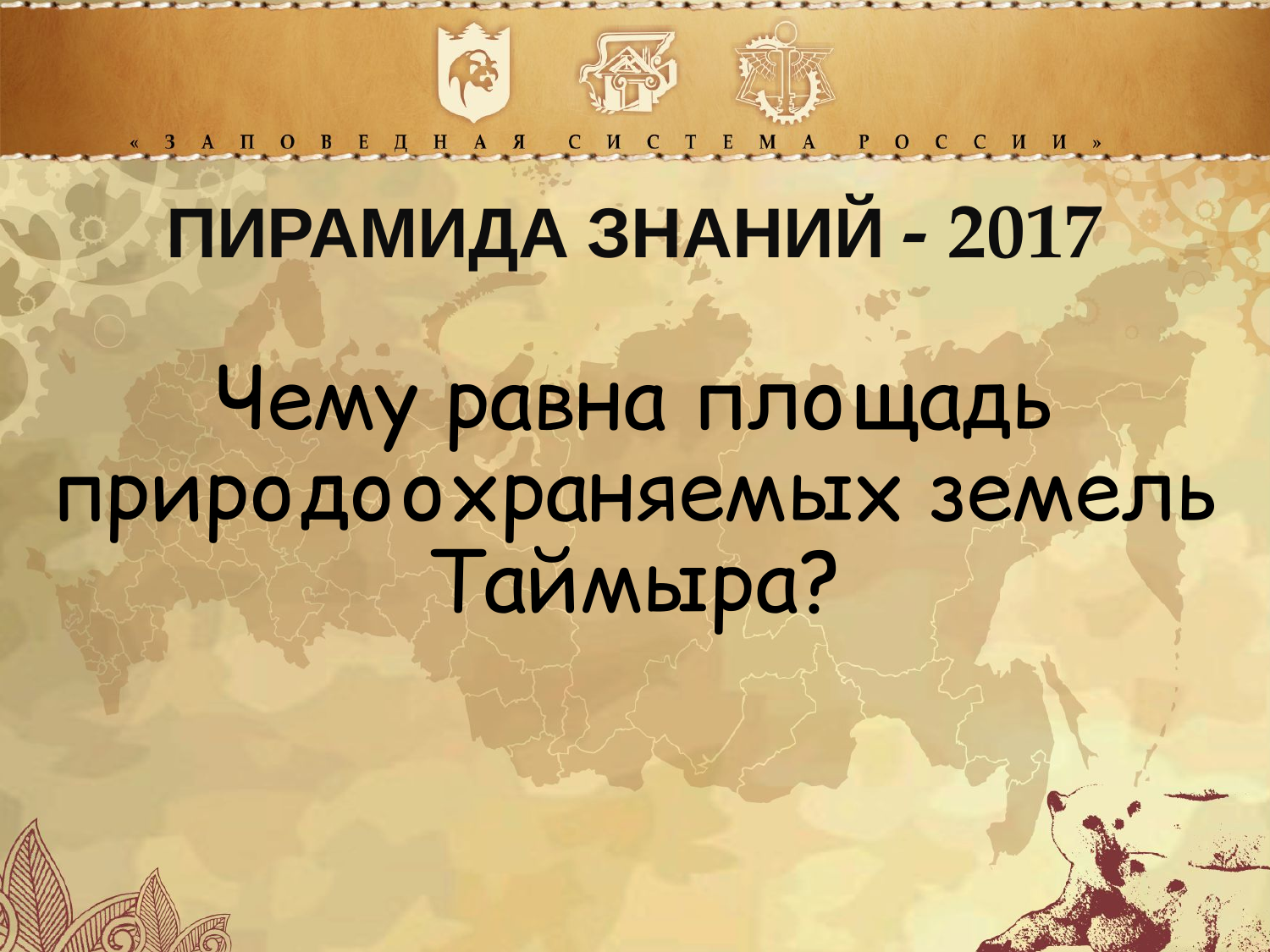

ПИРАМИДА ЗНАНИЙ - 2017
Чему равна площадь природоохраняемых земель Таймыра?